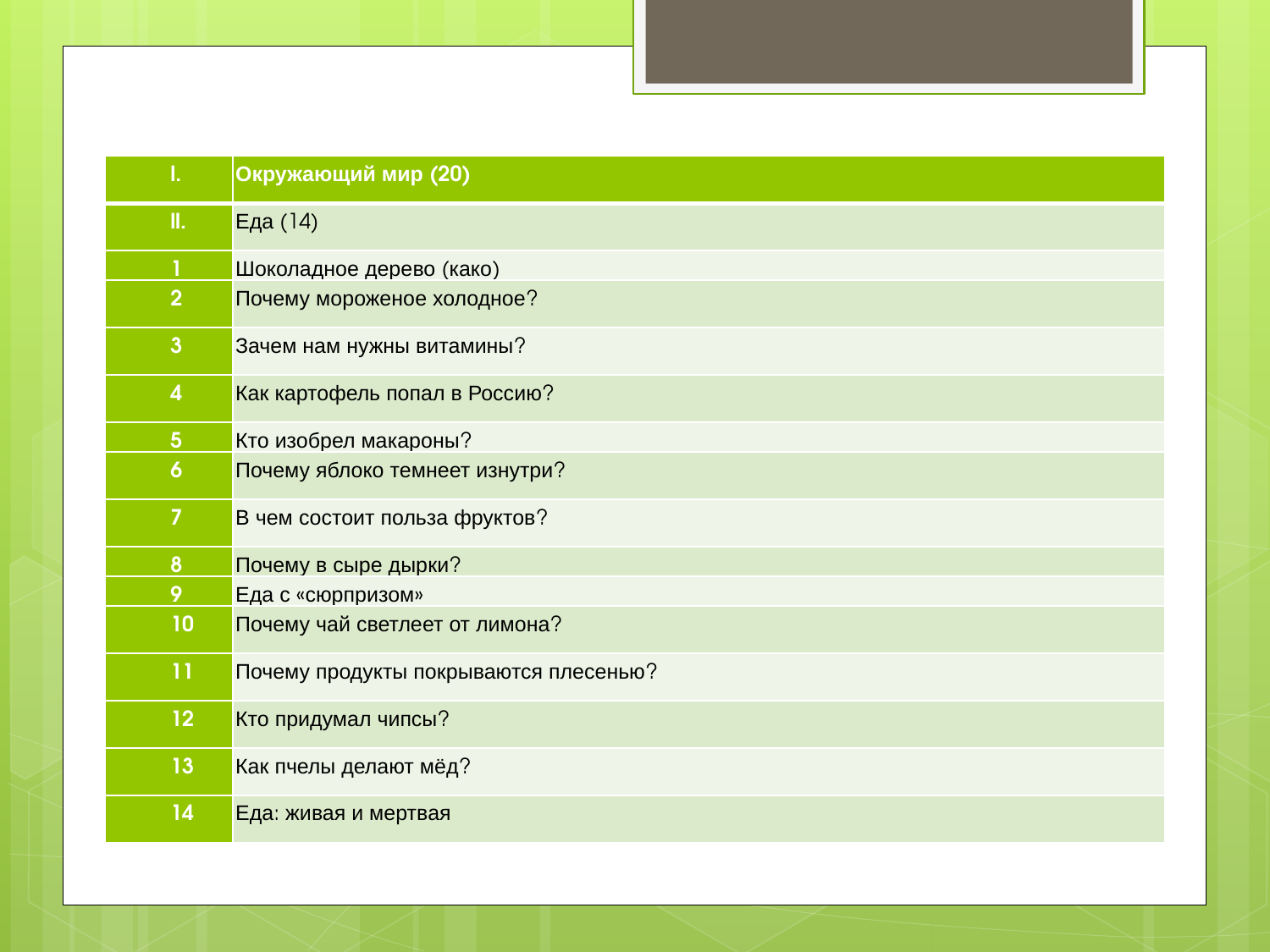

| l. | Окружающий мир (20) |
| --- | --- |
| ll. | Еда (14) |
| 1 | Шоколадное дерево (како) |
| 2 | Почему мороженое холодное? |
| 3 | Зачем нам нужны витамины? |
| 4 | Как картофель попал в Россию? |
| 5 | Кто изобрел макароны? |
| 6 | Почему яблоко темнеет изнутри? |
| 7 | В чем состоит польза фруктов? |
| 8 | Почему в сыре дырки? |
| 9 | Еда с «сюрпризом» |
| 10 | Почему чай светлеет от лимона? |
| 11 | Почему продукты покрываются плесенью? |
| 12 | Кто придумал чипсы? |
| 13 | Как пчелы делают мёд? |
| 14 | Еда: живая и мертвая |